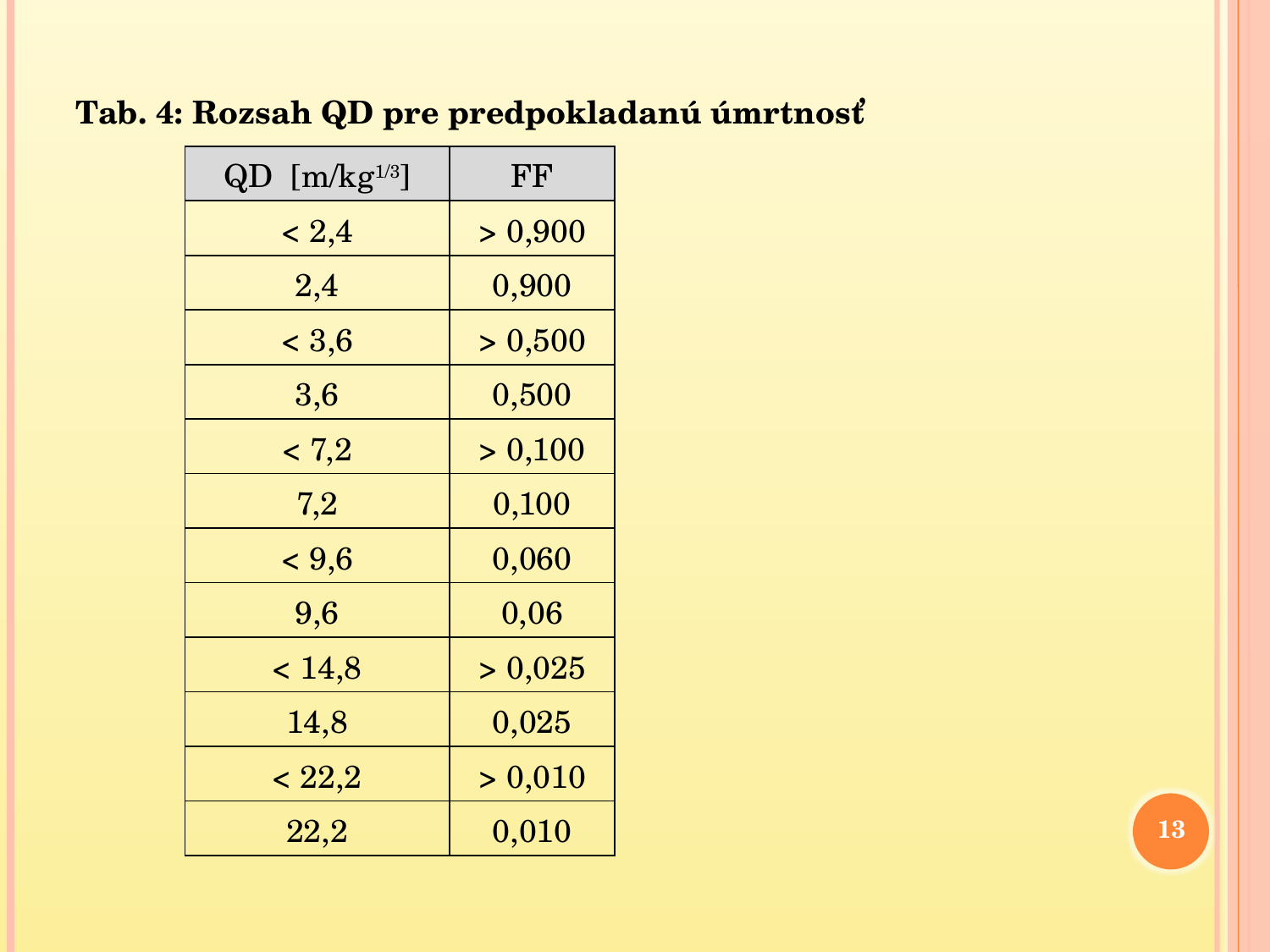

Tab. 4: Rozsah QD pre predpokladanú úmrtnosť

| QD [m/kg1/3] | FF |
| --- | --- |
| < 2,4 | > 0,900 |
| 2,4 | 0,900 |
| < 3,6 | > 0,500 |
| 3,6 | 0,500 |
| < 7,2 | > 0,100 |
| 7,2 | 0,100 |
| < 9,6 | 0,060 |
| 9,6 | 0,06 |
| < 14,8 | > 0,025 |
| 14,8 | 0,025 |
| < 22,2 | > 0,010 |
| 22,2 | 0,010 |
13